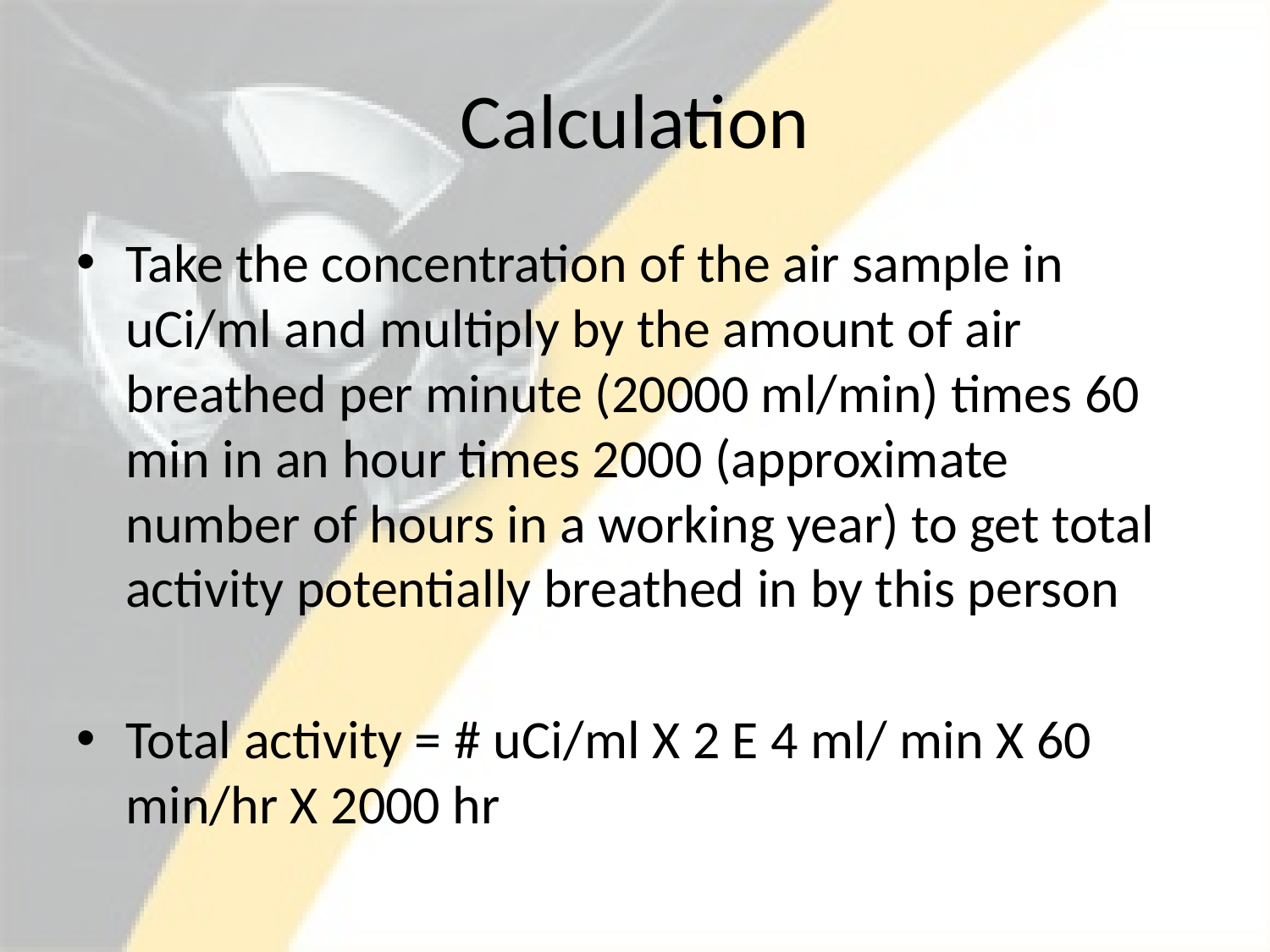

# Calculation
Take the concentration of the air sample in uCi/ml and multiply by the amount of air breathed per minute (20000 ml/min) times 60 min in an hour times 2000 (approximate number of hours in a working year) to get total activity potentially breathed in by this person

Total activity = # uCi/ml X 2 E 4 ml/ min X 60 min/hr X 2000 hr